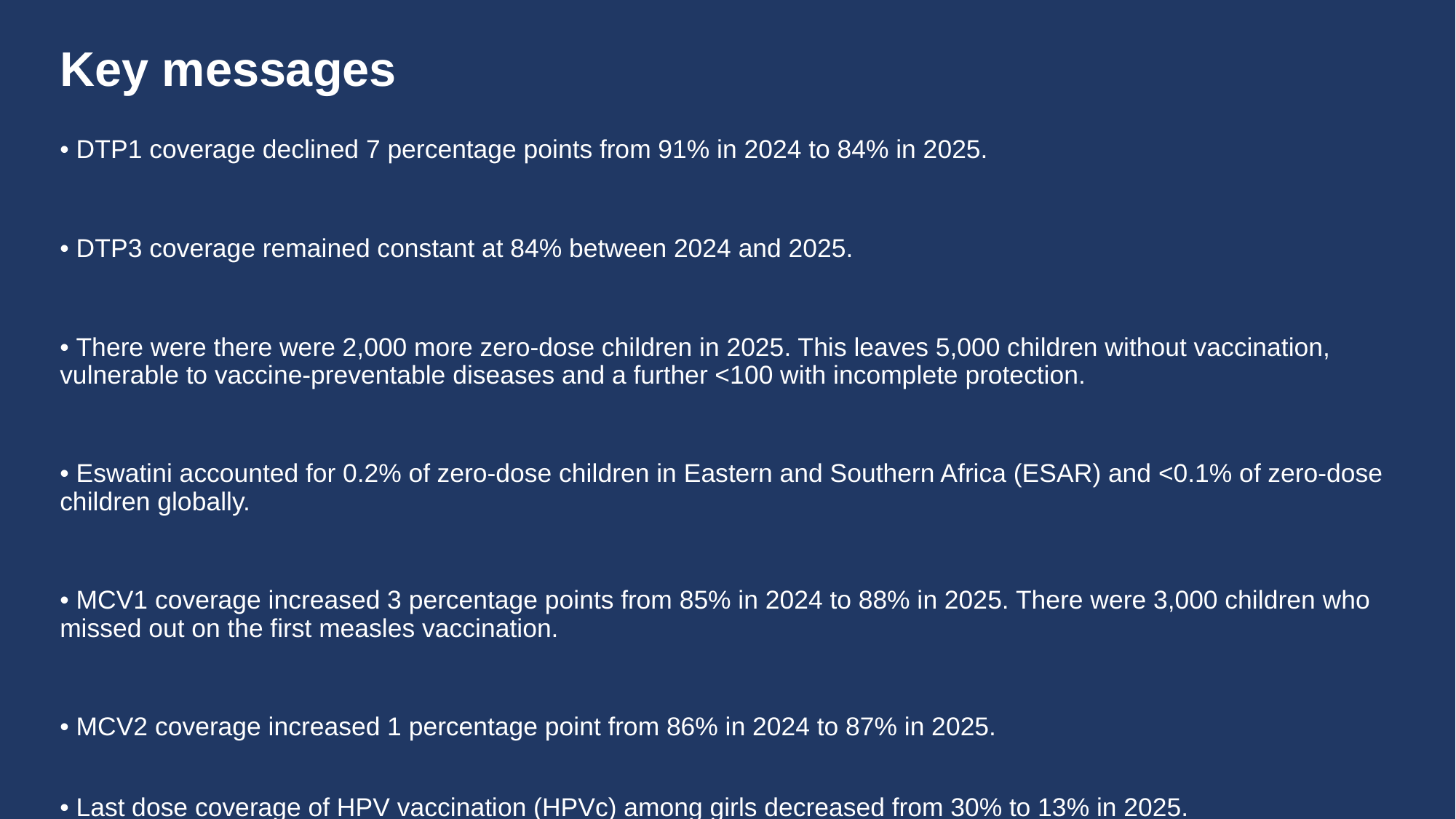

# Key messages
• DTP1 coverage declined 7 percentage points from 91% in 2024 to 84% in 2025.

• DTP3 coverage remained constant at 84% between 2024 and 2025.

• There were there were 2,000 more zero-dose children in 2025. This leaves 5,000 children without vaccination, vulnerable to vaccine-preventable diseases and a further <100 with incomplete protection.

• Eswatini accounted for 0.2% of zero-dose children in Eastern and Southern Africa (ESAR) and <0.1% of zero-dose children globally.

• MCV1 coverage increased 3 percentage points from 85% in 2024 to 88% in 2025. There were 3,000 children who missed out on the first measles vaccination.

• MCV2 coverage increased 1 percentage point from 86% in 2024 to 87% in 2025.

• Last dose coverage of HPV vaccination (HPVc) among girls decreased from 30% to 13% in 2025.